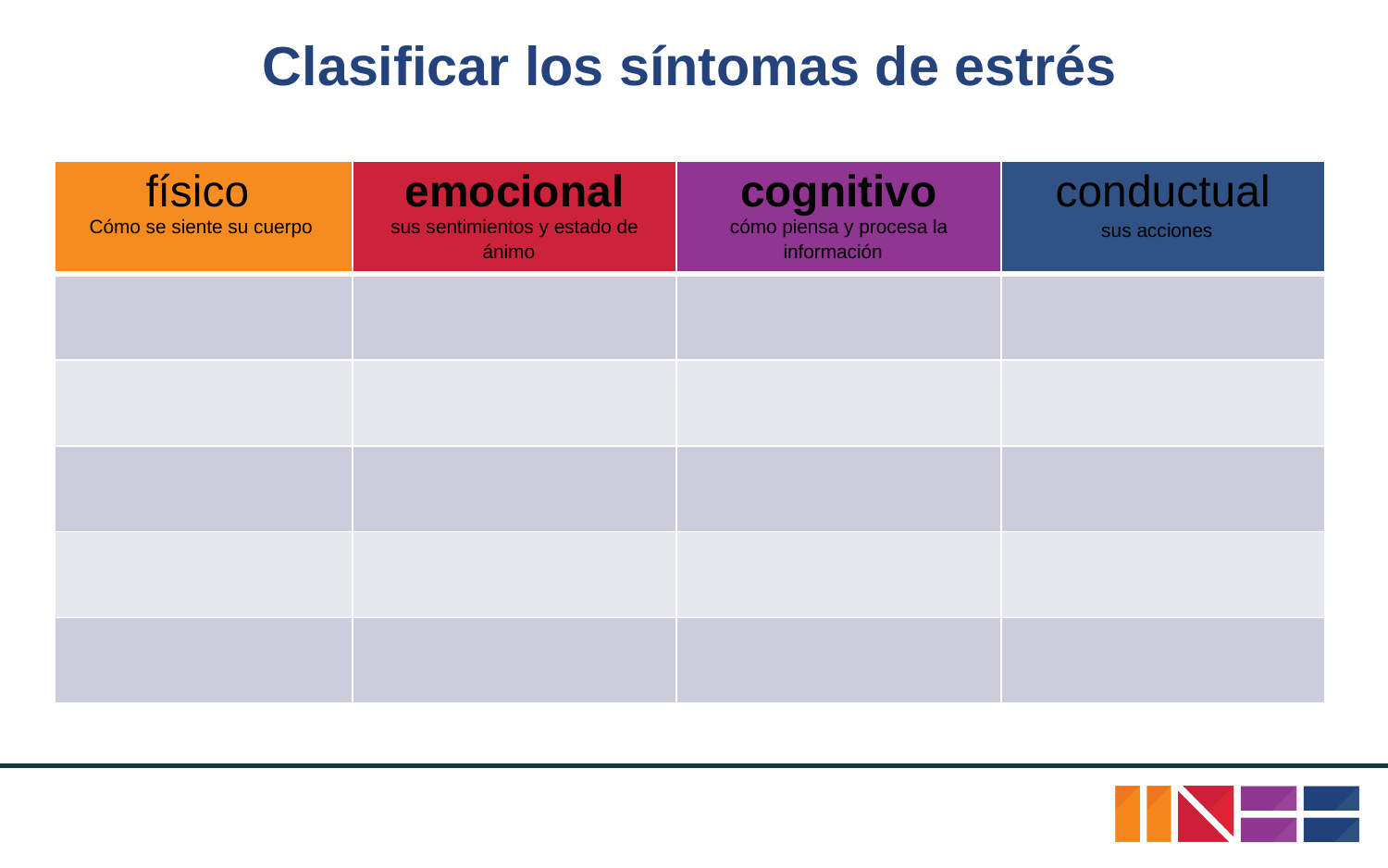

# Clasificar los síntomas de estrés
| físico Cómo se siente su cuerpo | emocional sus sentimientos y estado de ánimo | cognitivo cómo piensa y procesa la información | conductual sus acciones |
| --- | --- | --- | --- |
|  |  |  |  |
|  |  |  |  |
|  |  |  |  |
|  |  |  |  |
|  |  |  |  |